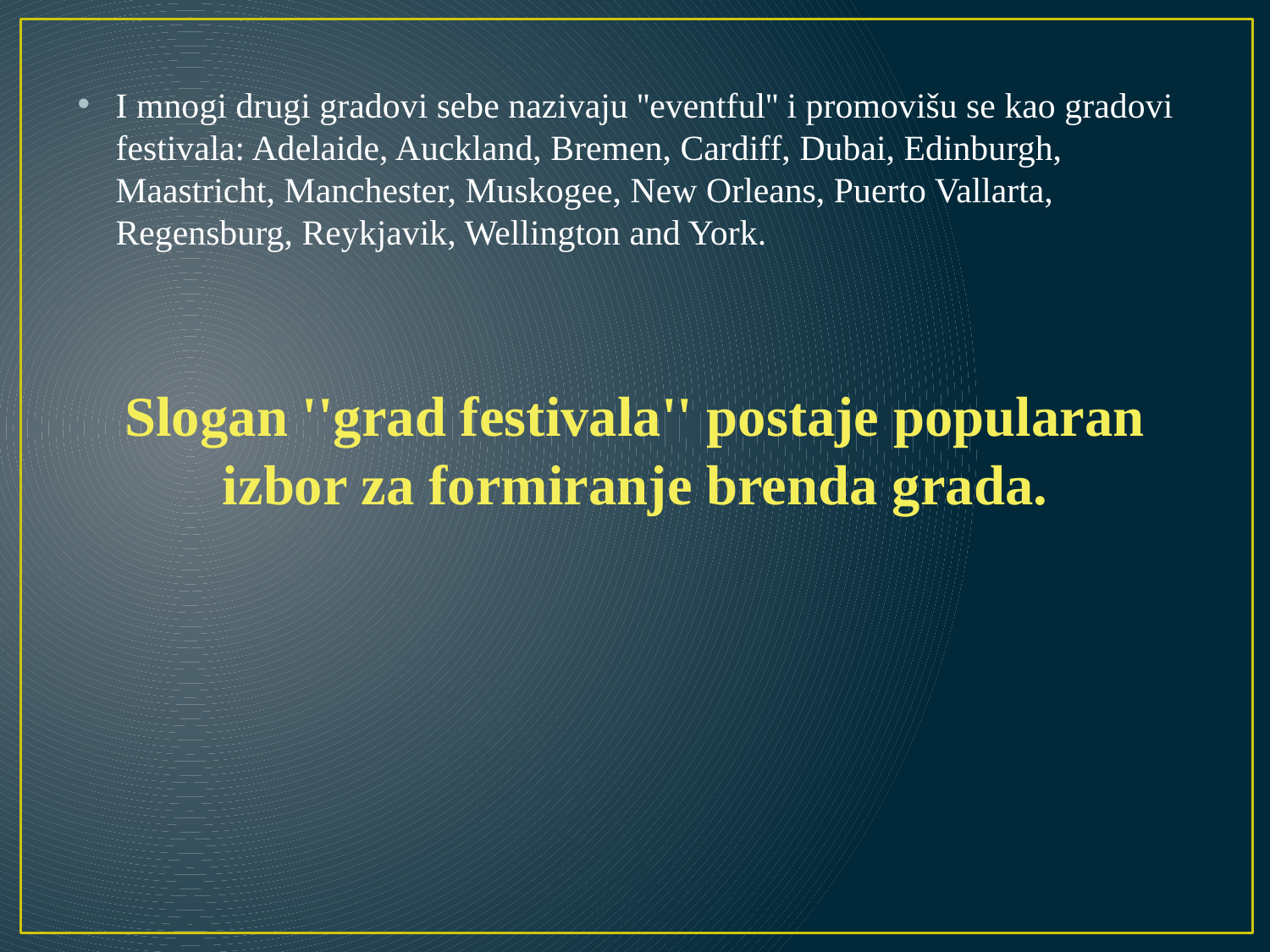

I mnogi drugi gradovi sebe nazivaju ''eventful'' i promovišu se kao gradovi festivala: Adelaide, Auckland, Bremen, Cardiff, Dubai, Edinburgh, Maastricht, Manchester, Muskogee, New Orleans, Puerto Vallarta, Regensburg, Reykjavik, Wellington and York.

Slogan ''grad festivala'' postaje popularan izbor za formiranje brenda grada.